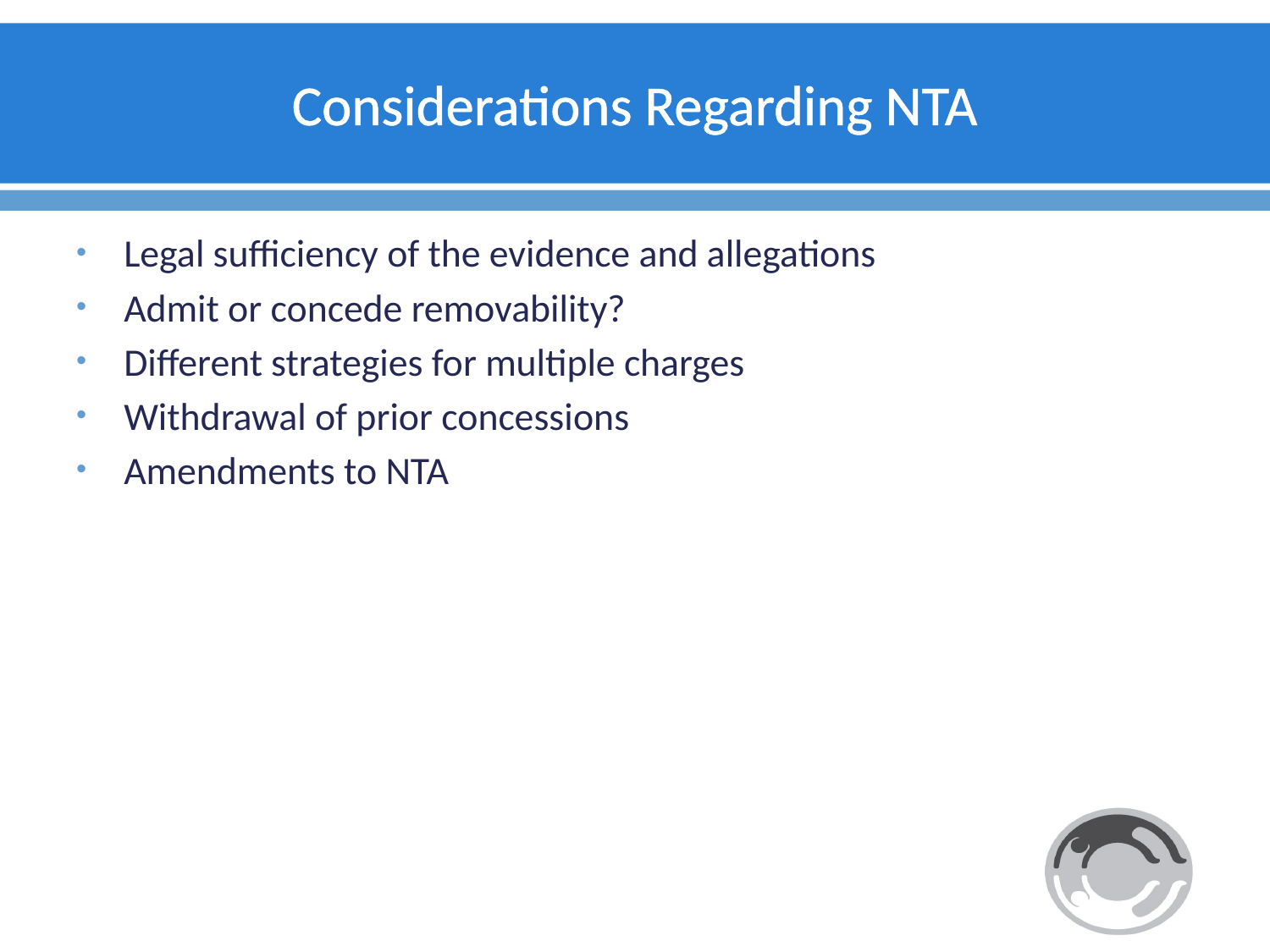

# Considerations Regarding NTA
Legal sufficiency of the evidence and allegations
Admit or concede removability?
Different strategies for multiple charges
Withdrawal of prior concessions
Amendments to NTA